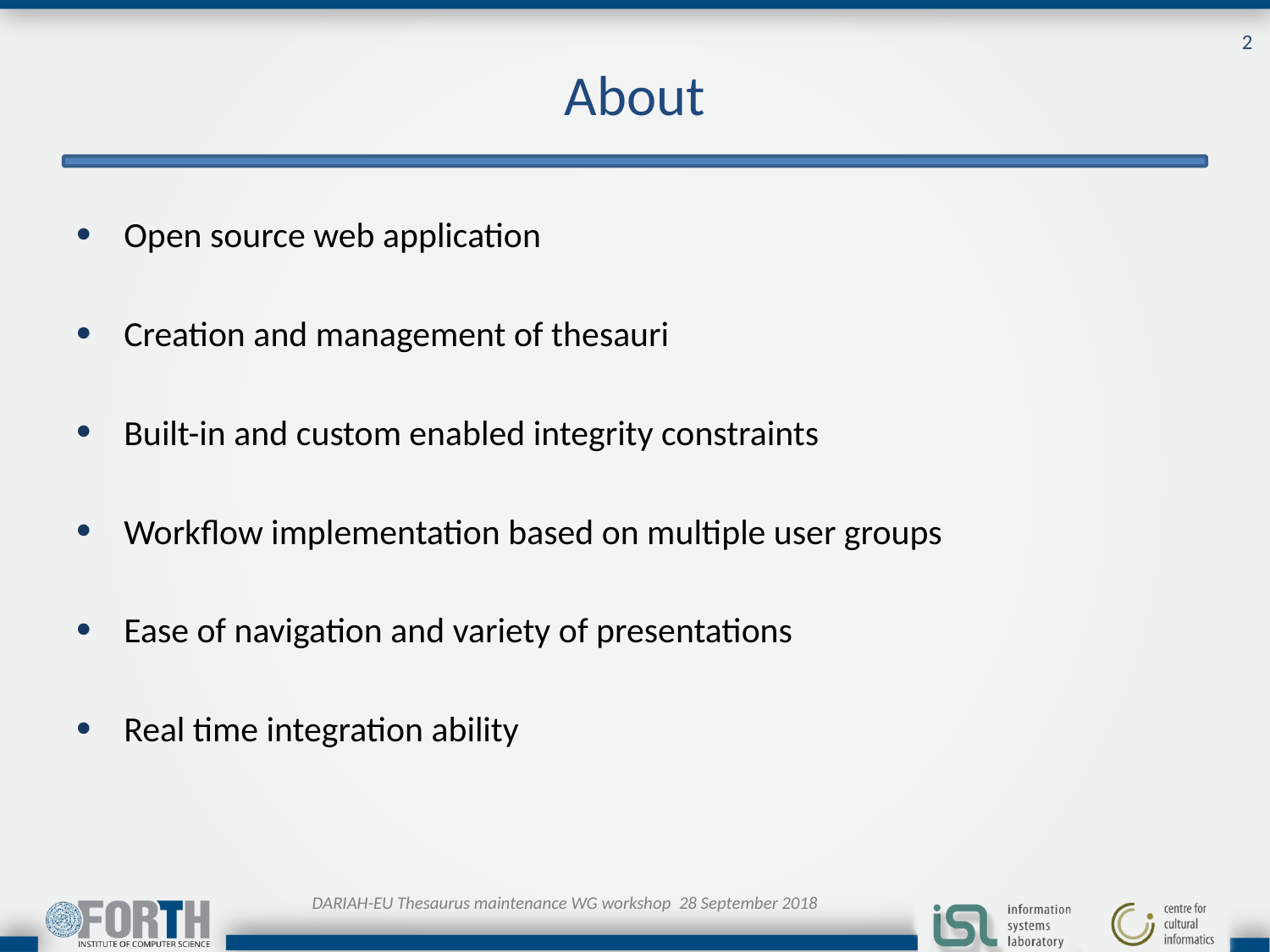

2
# About
Open source web application

Creation and management of thesauri

Built-in and custom enabled integrity constraints

Workflow implementation based on multiple user groups

Ease of navigation and variety of presentations

Real time integration ability